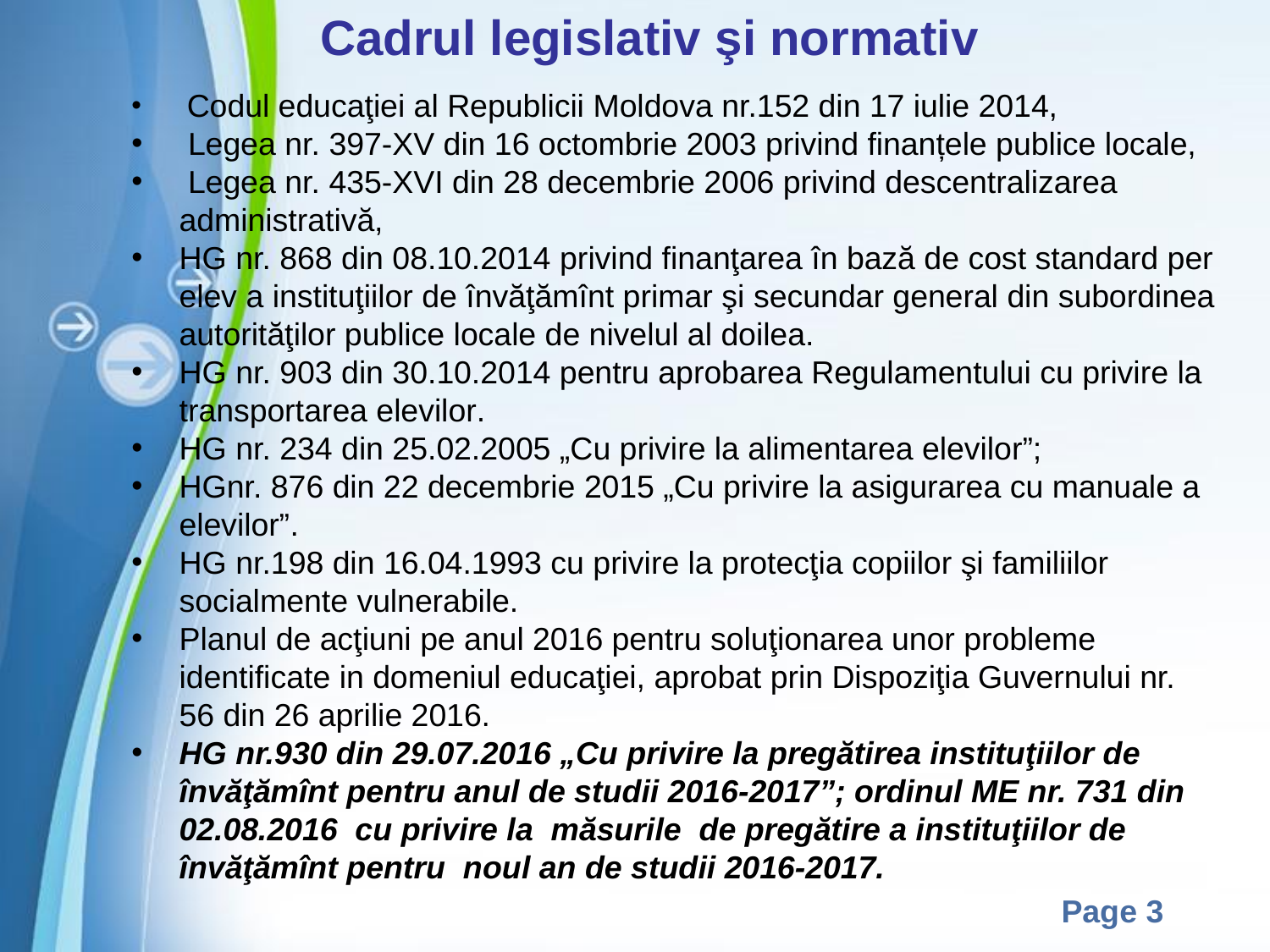

Cadrul legislativ şi normativ
 Codul educaţiei al Republicii Moldova nr.152 din 17 iulie 2014,
 Legea nr. 397-XV din 16 octombrie 2003 privind finanțele publice locale,
 Legea nr. 435-XVI din 28 decembrie 2006 privind descentralizarea administrativă,
HG nr. 868 din 08.10.2014 privind finanţarea în bază de cost standard per elev a instituţiilor de învăţămînt primar şi secundar general din subordinea autorităţilor publice locale de nivelul al doilea.
HG nr. 903 din 30.10.2014 pentru aprobarea Regulamentului cu privire la transportarea elevilor.
HG nr. 234 din 25.02.2005 „Cu privire la alimentarea elevilor”;
HGnr. 876 din 22 decembrie 2015 „Cu privire la asigurarea cu manuale a elevilor”.
HG nr.198 din 16.04.1993 cu privire la protecţia copiilor şi familiilor socialmente vulnerabile.
Planul de acţiuni pe anul 2016 pentru soluţionarea unor probleme identificate in domeniul educaţiei, aprobat prin Dispoziţia Guvernului nr. 56 din 26 aprilie 2016.
HG nr.930 din 29.07.2016 „Cu privire la pregătirea instituţiilor de învăţămînt pentru anul de studii 2016-2017”; ordinul ME nr. 731 din 02.08.2016  cu privire la  măsurile  de pregătire a instituţiilor de învăţămînt pentru  noul an de studii 2016-2017.